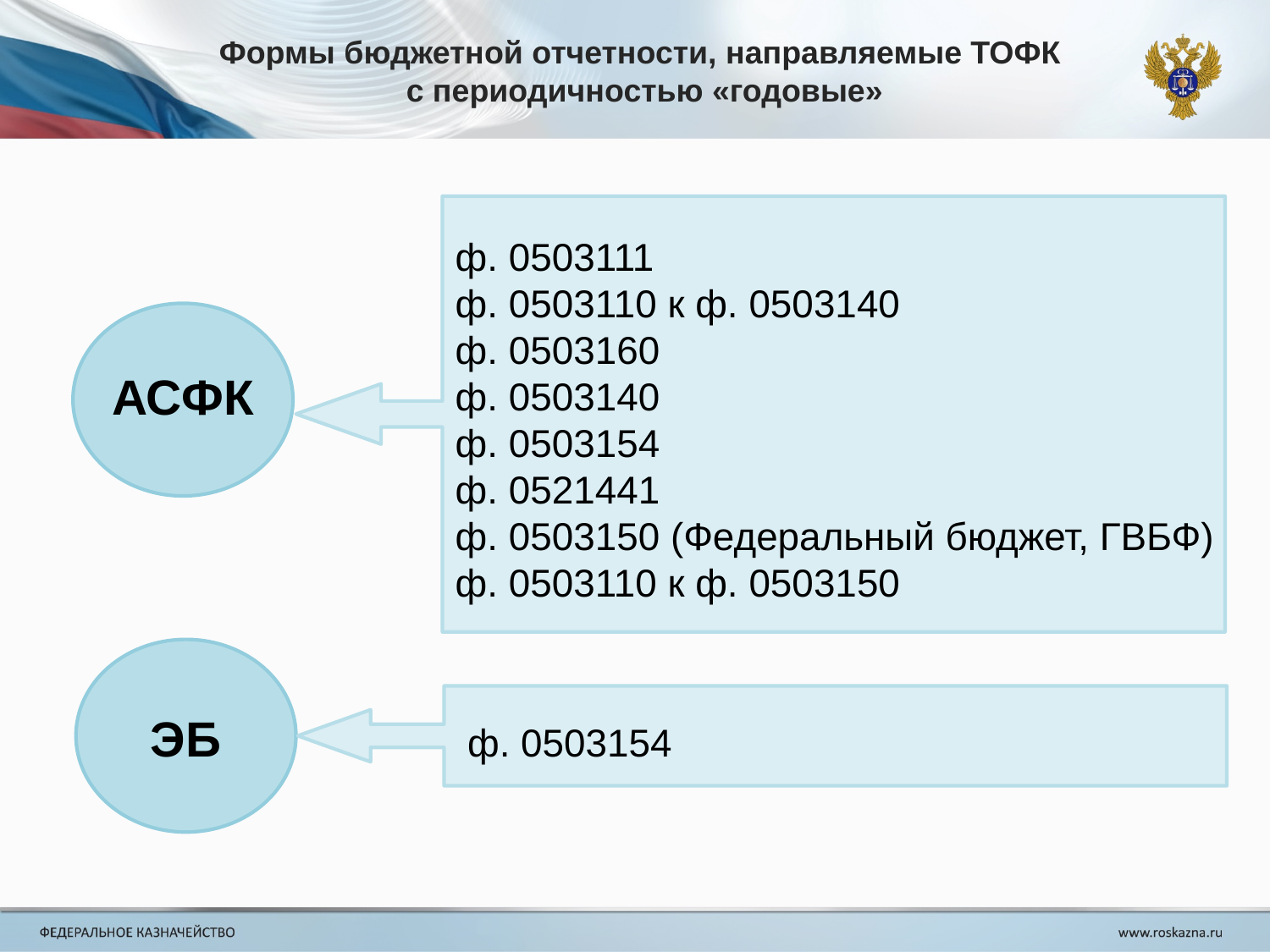

Формы бюджетной отчетности, направляемые ТОФК
с периодичностью «годовые»

ф. 0503111
ф. 0503110 к ф. 0503140
ф. 0503160
ф. 0503140
ф. 0503154
ф. 0521441
ф. 0503150 (Федеральный бюджет, ГВБФ)
ф. 0503110 к ф. 0503150

АСФК

ЭБ

ф. 0503154